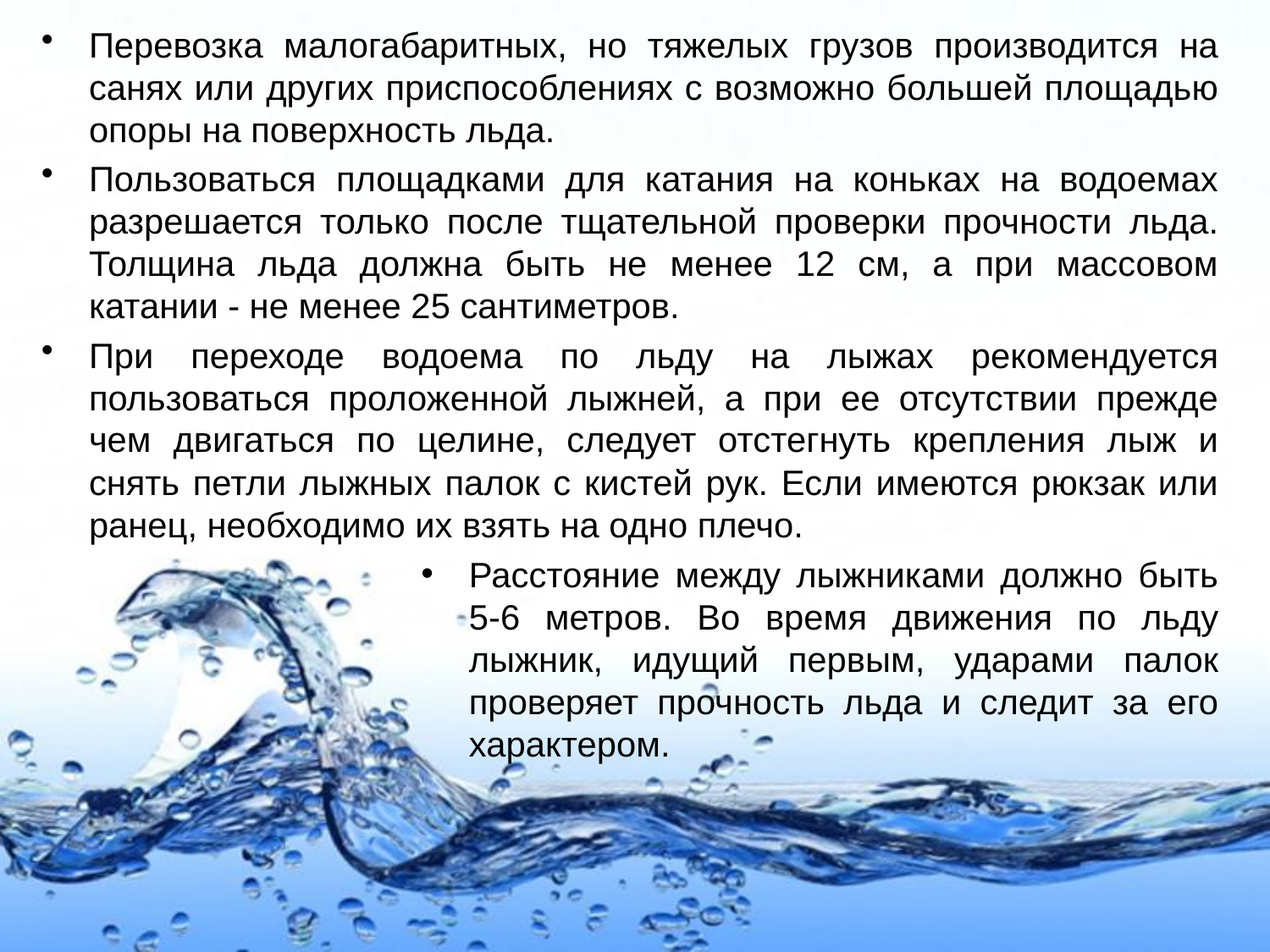

Перевозка малогабаритных, но тяжелых грузов производится на санях или других приспособлениях с возможно большей площадью опоры на поверхность льда.
Пользоваться площадками для катания на коньках на водоемах разрешается только после тщательной проверки прочности льда. Толщина льда должна быть не менее 12 см, а при массовом катании - не менее 25 сантиметров.
При переходе водоема по льду на лыжах рекомендуется пользоваться проложенной лыжней, а при ее отсутствии прежде чем двигаться по целине, следует отстегнуть крепления лыж и снять петли лыжных палок с кистей рук. Если имеются рюкзак или ранец, необходимо их взять на одно плечо.
Расстояние между лыжниками должно быть 5-6 метров. Во время движения по льду лыжник, идущий первым, ударами палок проверяет прочность льда и следит за его характером.
14